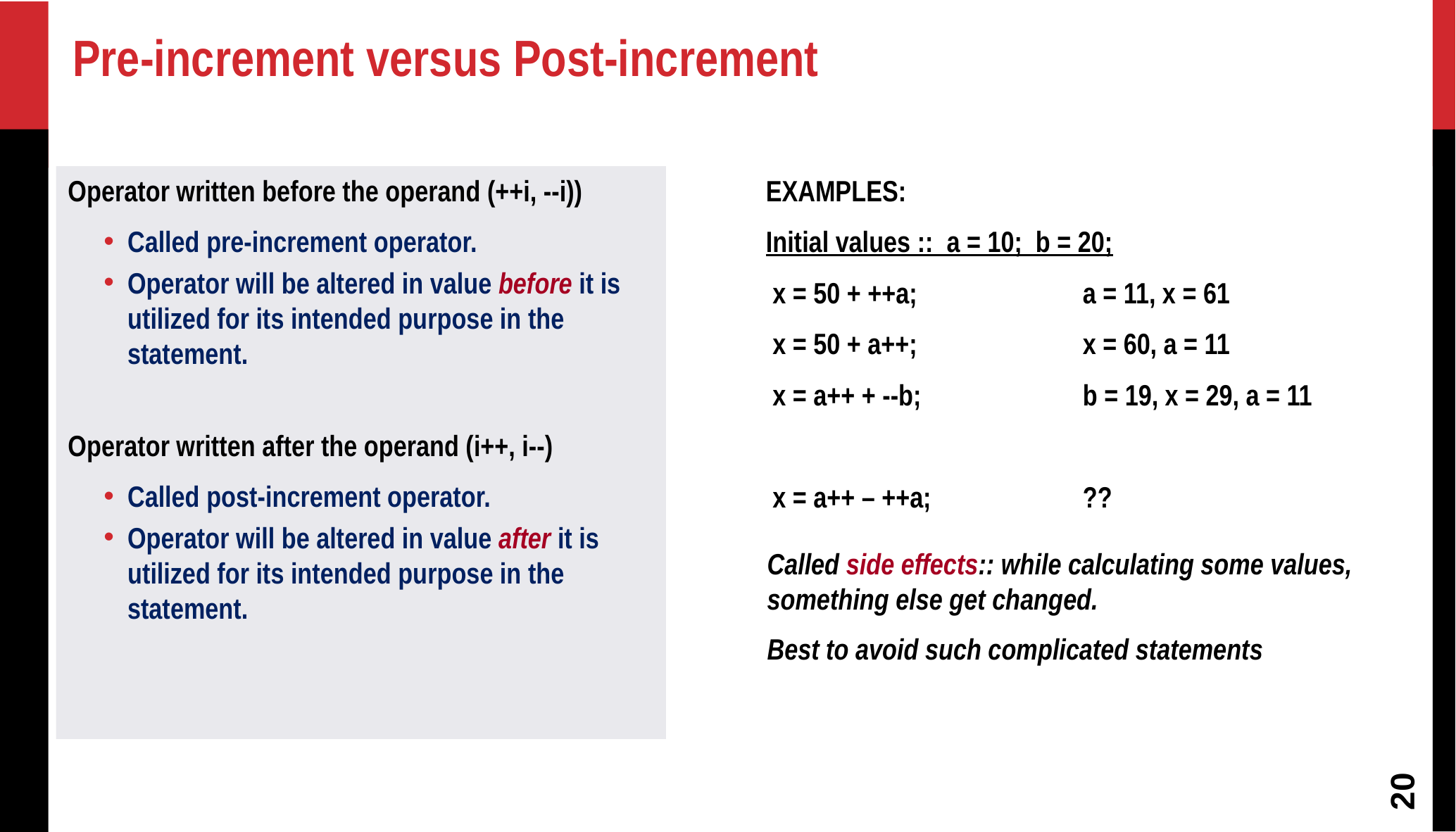

Pre-increment versus Post-increment
Operator written before the operand (++i, --i))
Called pre-increment operator.
Operator will be altered in value before it is utilized for its intended purpose in the statement.

Operator written after the operand (i++, i--)
Called post-increment operator.
Operator will be altered in value after it is utilized for its intended purpose in the statement.

EXAMPLES:
Initial values ::  a = 10;  b = 20;
 x = 50 + ++a; 		a = 11, x = 61
 x = 50 + a++;		x = 60, a = 11
 x = a++ + --b;		b = 19, x = 29, a = 11

 x = a++ – ++a; 		??
Called side effects:: while calculating some values, something else get changed.
Best to avoid such complicated statements
20